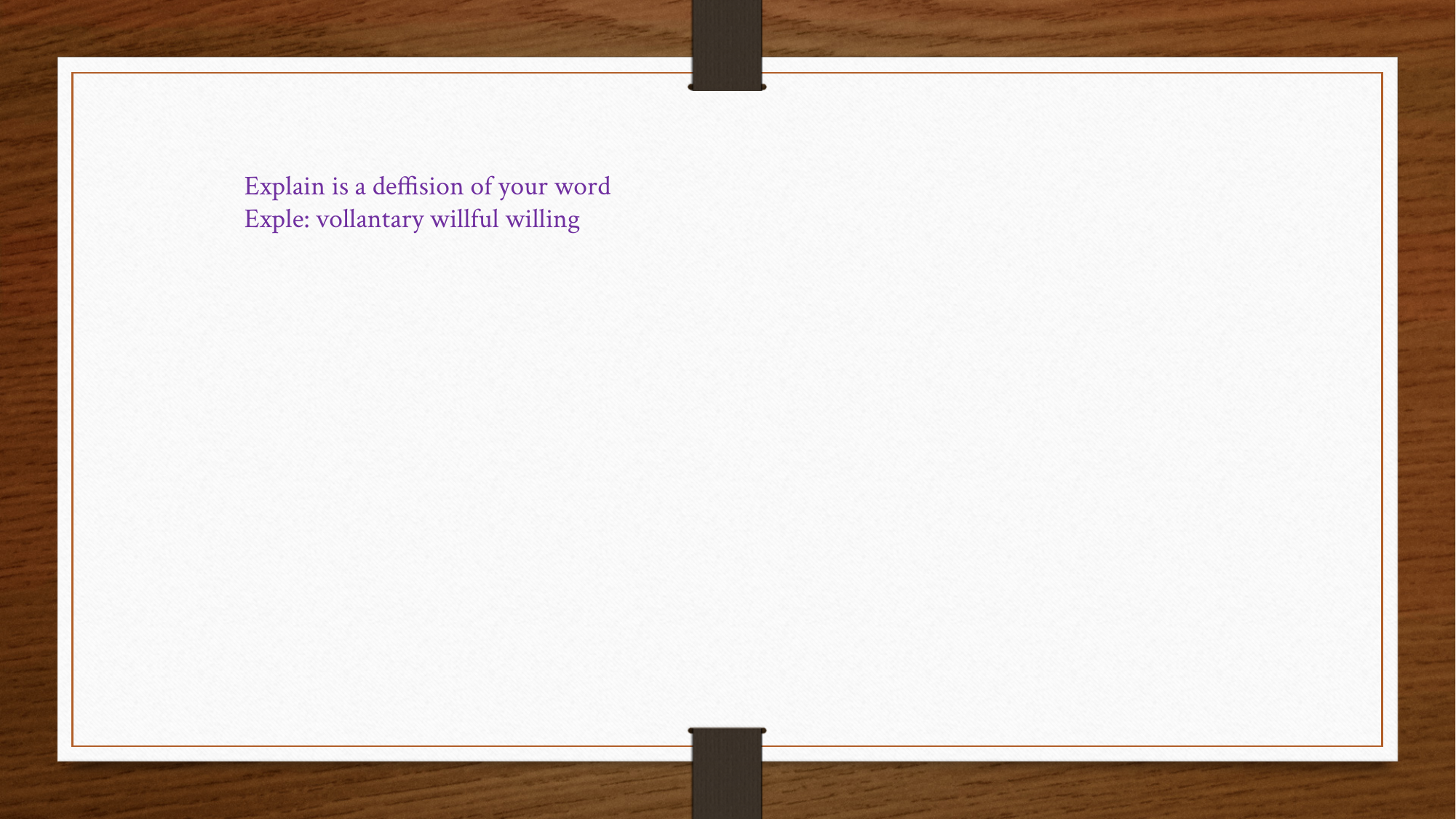

Explain is a deffision of your word
Exple: vollantary willful willing